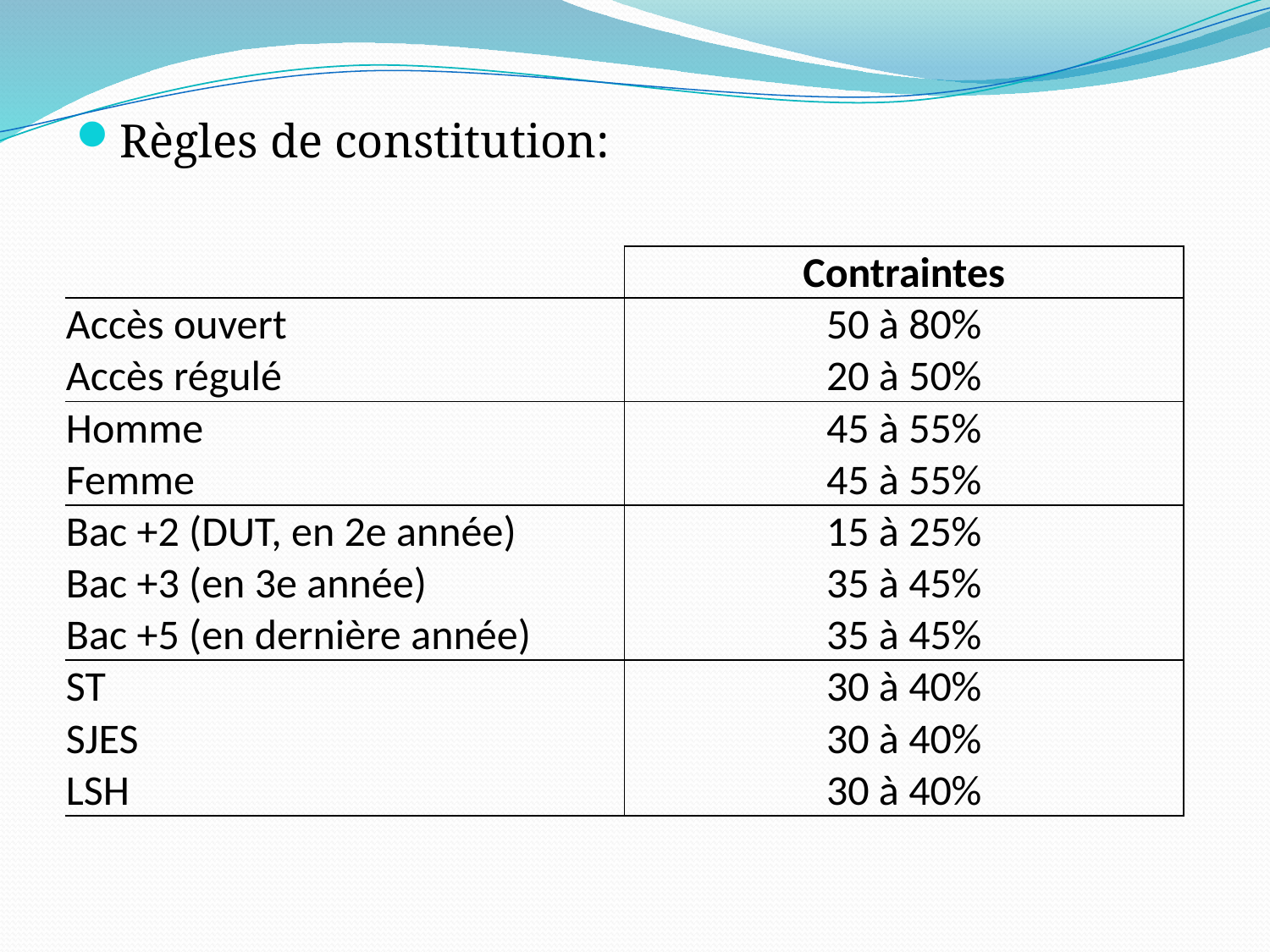

Règles de constitution:
|  | Contraintes |
| --- | --- |
| Accès ouvert | 50 à 80% |
| Accès régulé | 20 à 50% |
| Homme | 45 à 55% |
| Femme | 45 à 55% |
| Bac +2 (DUT, en 2e année) | 15 à 25% |
| Bac +3 (en 3e année) | 35 à 45% |
| Bac +5 (en dernière année) | 35 à 45% |
| ST | 30 à 40% |
| SJES | 30 à 40% |
| LSH | 30 à 40% |